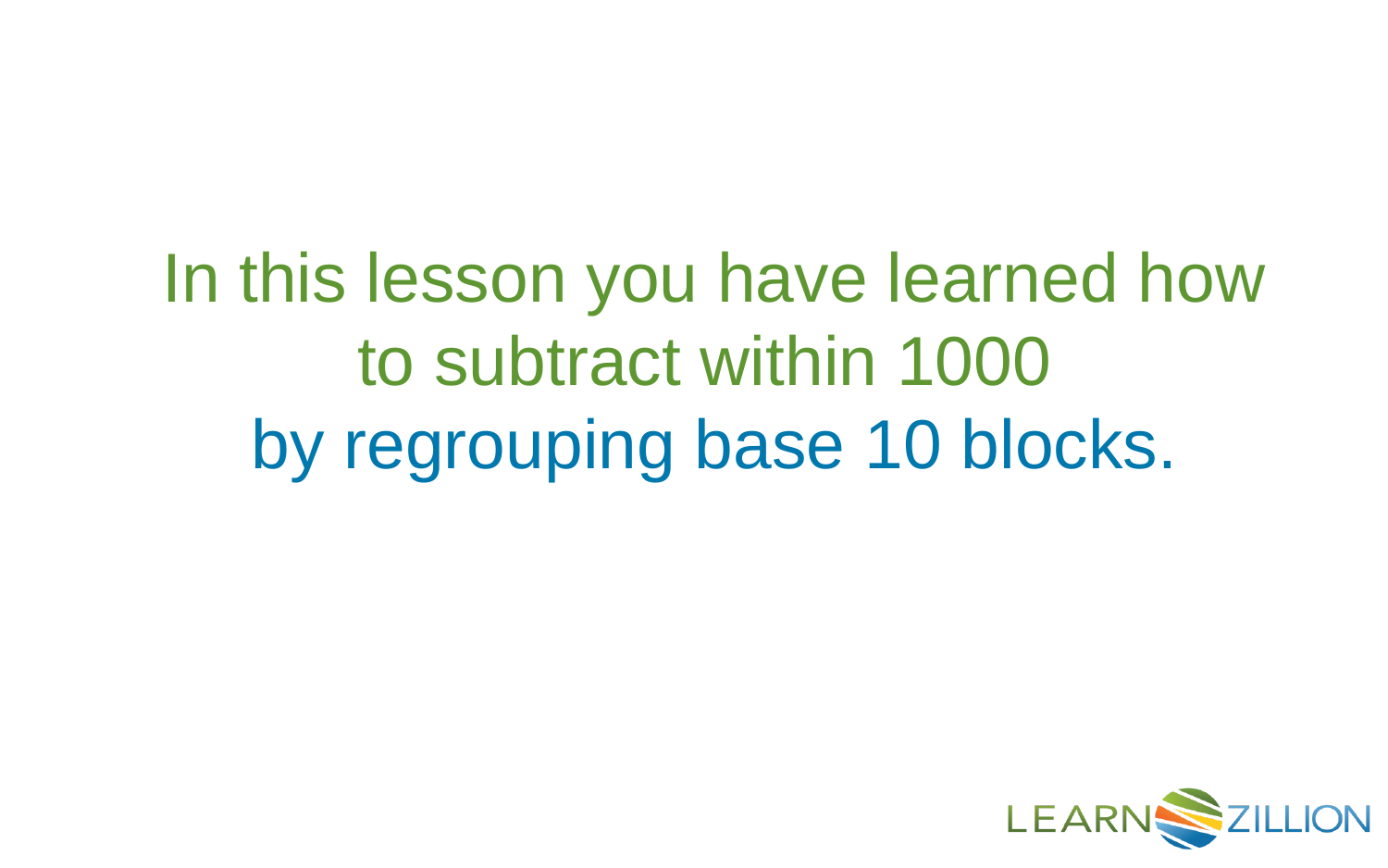

In this lesson you have learned how to subtract within 1000
by regrouping base 10 blocks.